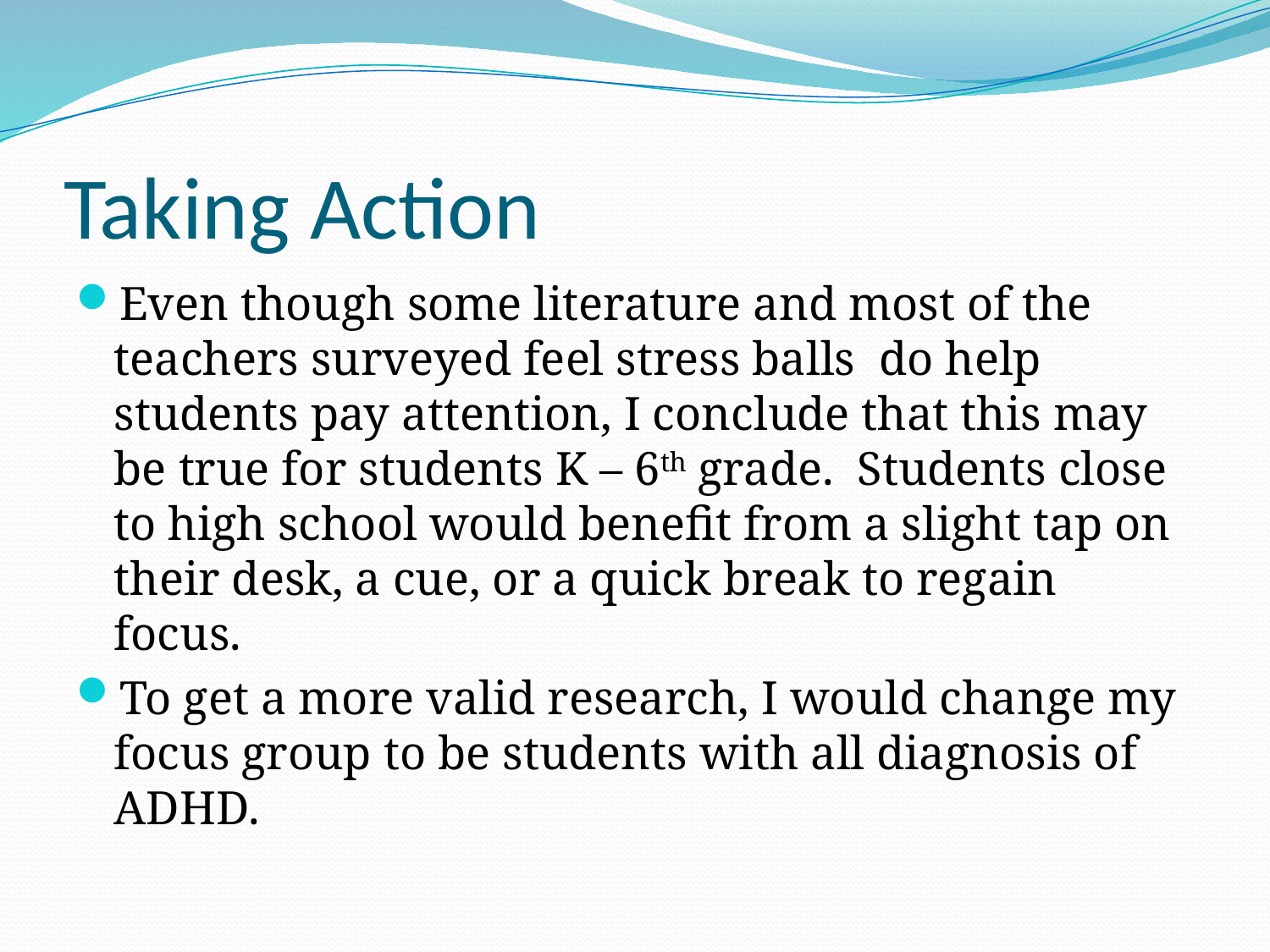

# Taking Action
Even though some literature and most of the teachers surveyed feel stress balls  do help students pay attention, I conclude that this may be true for students K – 6th grade.  Students close to high school would benefit from a slight tap on their desk, a cue, or a quick break to regain focus.
To get a more valid research, I would change my focus group to be students with all diagnosis of ADHD.